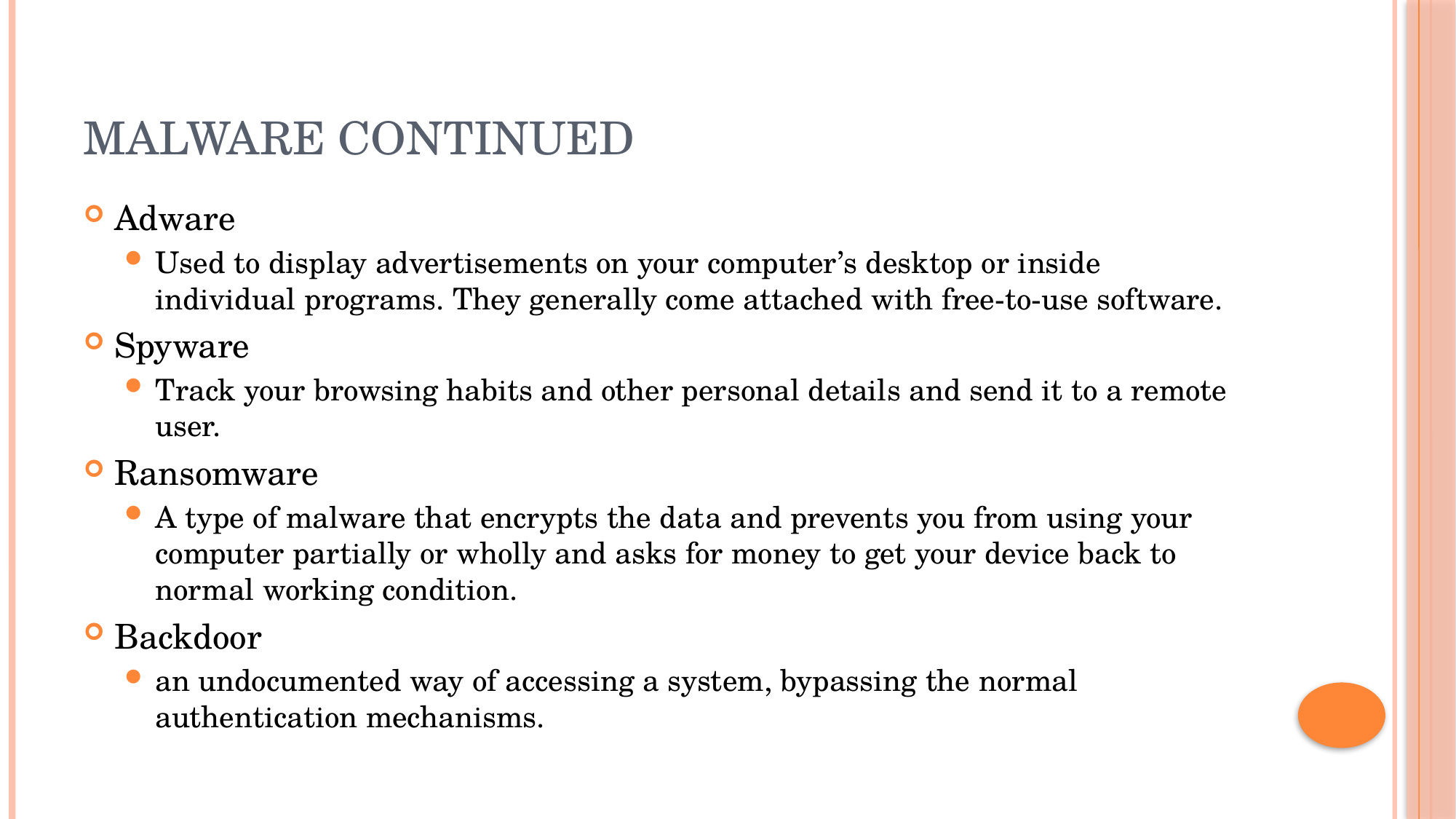

# MALWARE continued
Adware
Used to display advertisements on your computer’s desktop or inside individual programs. They generally come attached with free-to-use software.
Spyware
Track your browsing habits and other personal details and send it to a remote user.
Ransomware
A type of malware that encrypts the data and prevents you from using your computer partially or wholly and asks for money to get your device back to normal working condition.
Backdoor
an undocumented way of accessing a system, bypassing the normal authentication mechanisms.